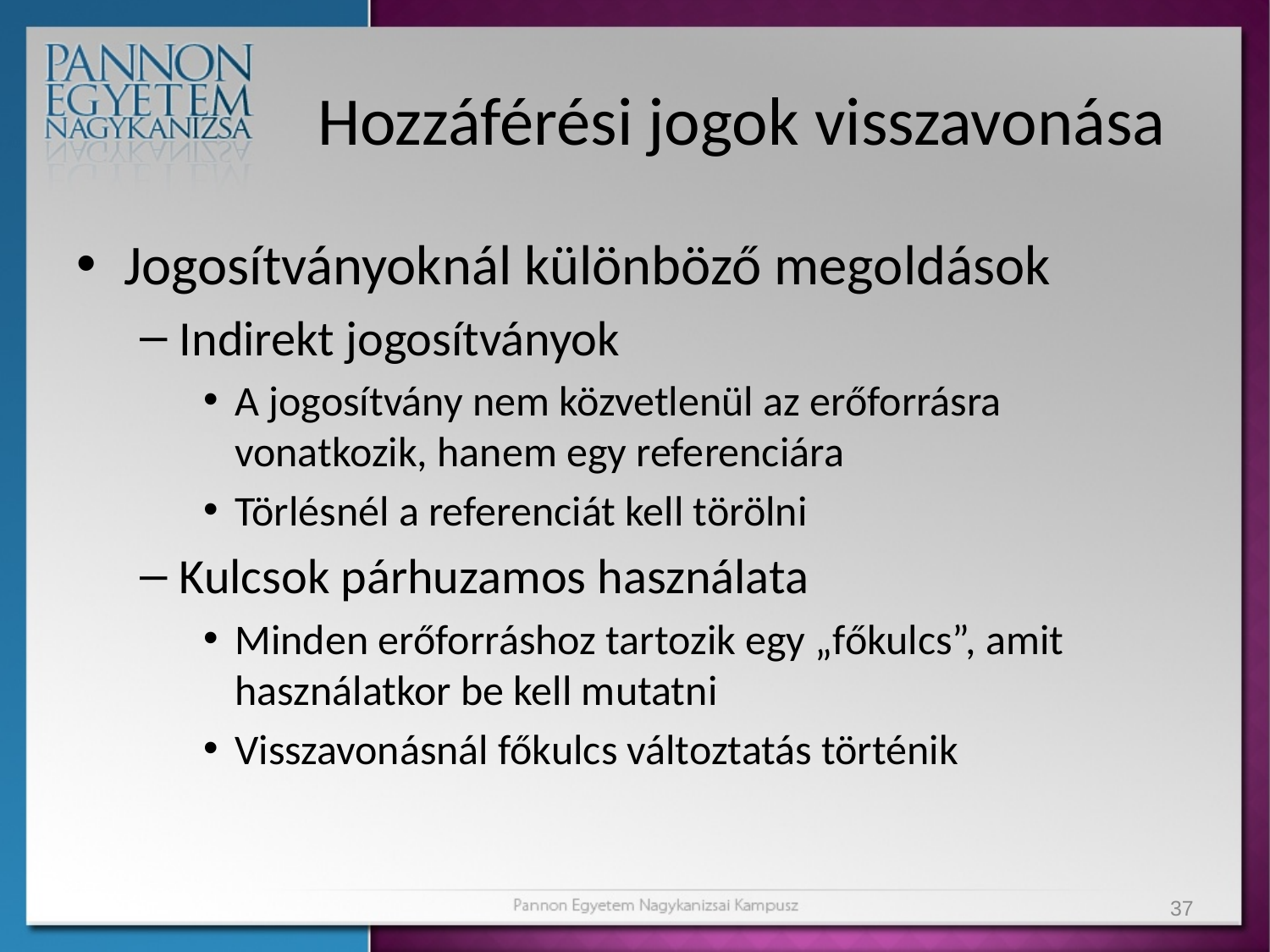

# Hozzáférési jogok visszavonása
Jogosítványoknál különböző megoldások
Indirekt jogosítványok
A jogosítvány nem közvetlenül az erőforrásra vonatkozik, hanem egy referenciára
Törlésnél a referenciát kell törölni
Kulcsok párhuzamos használata
Minden erőforráshoz tartozik egy „főkulcs”, amit használatkor be kell mutatni
Visszavonásnál főkulcs változtatás történik
37